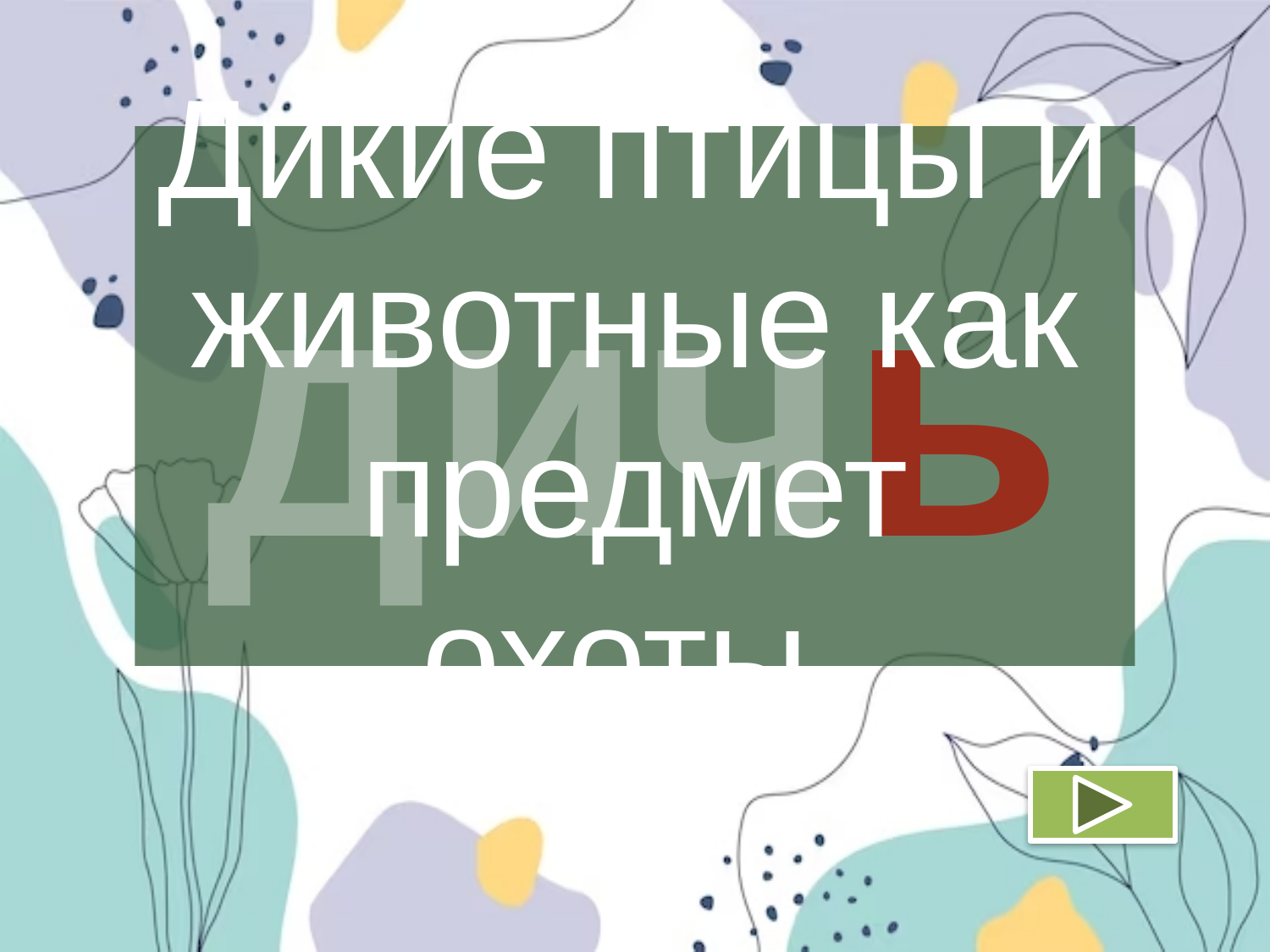

дичь
Дикие птицы и животные как предмет охоты.